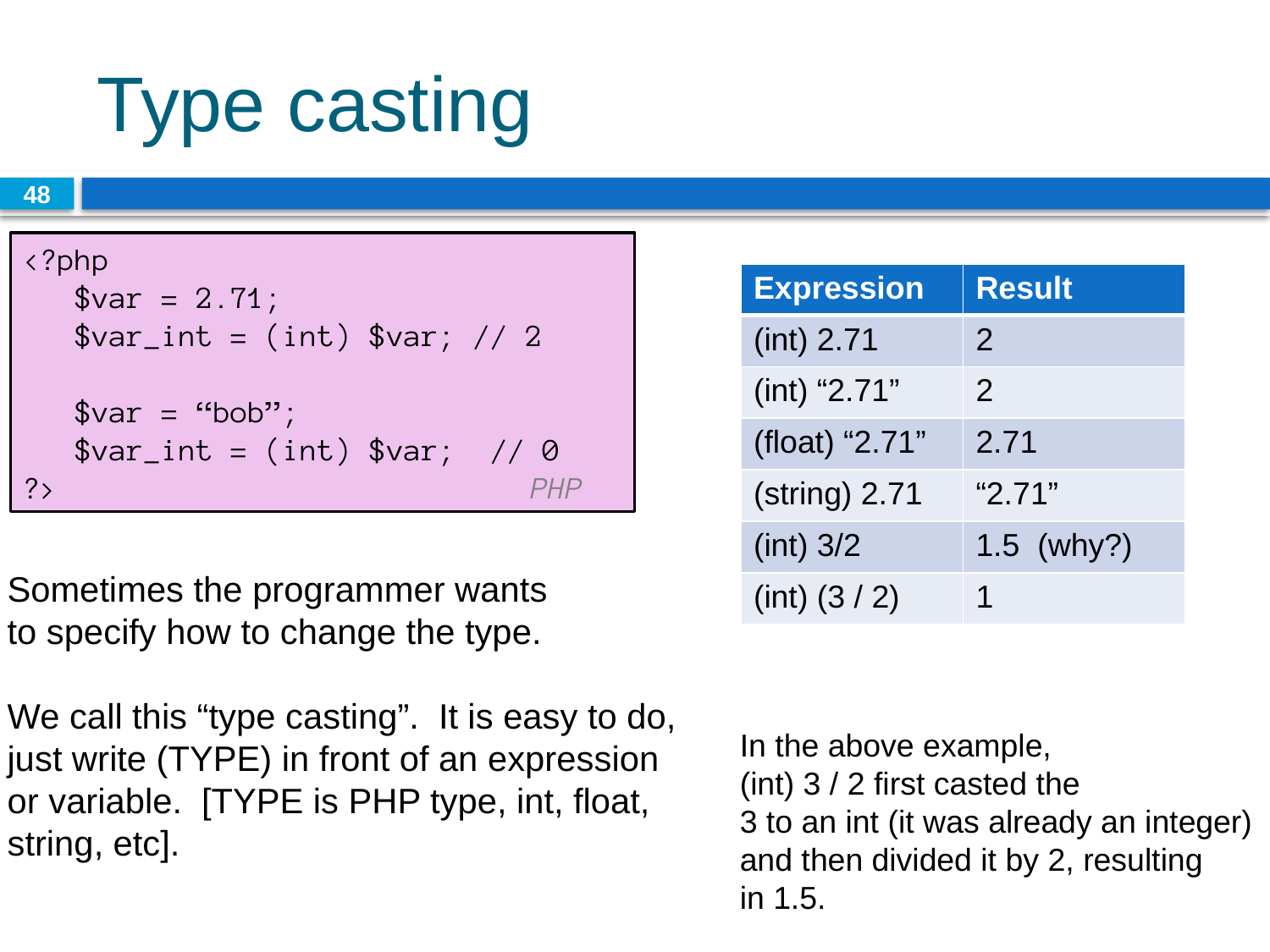

# Type casting
48
<?php
   $var = 2.71;
   $var_int = (int) $var; // 2

   $var = “bob”;
   $var_int = (int) $var;  // 0
?>		  		PHP
| Expression | Result |
| --- | --- |
| (int) 2.71 | 2 |
| (int) “2.71” | 2 |
| (float) “2.71” | 2.71 |
| (string) 2.71 | “2.71” |
| (int) 3/2 | 1.5 (why?) |
| (int) (3 / 2) | 1 |
Sometimes the programmer wants
to specify how to change the type.

We call this “type casting”.  It is easy to do,
just write (TYPE) in front of an expression
or variable.  [TYPE is PHP type, int, float,
string, etc].

In the above example,
(int) 3 / 2 first casted the
3 to an int (it was already an integer)
and then divided it by 2, resulting
in 1.5.